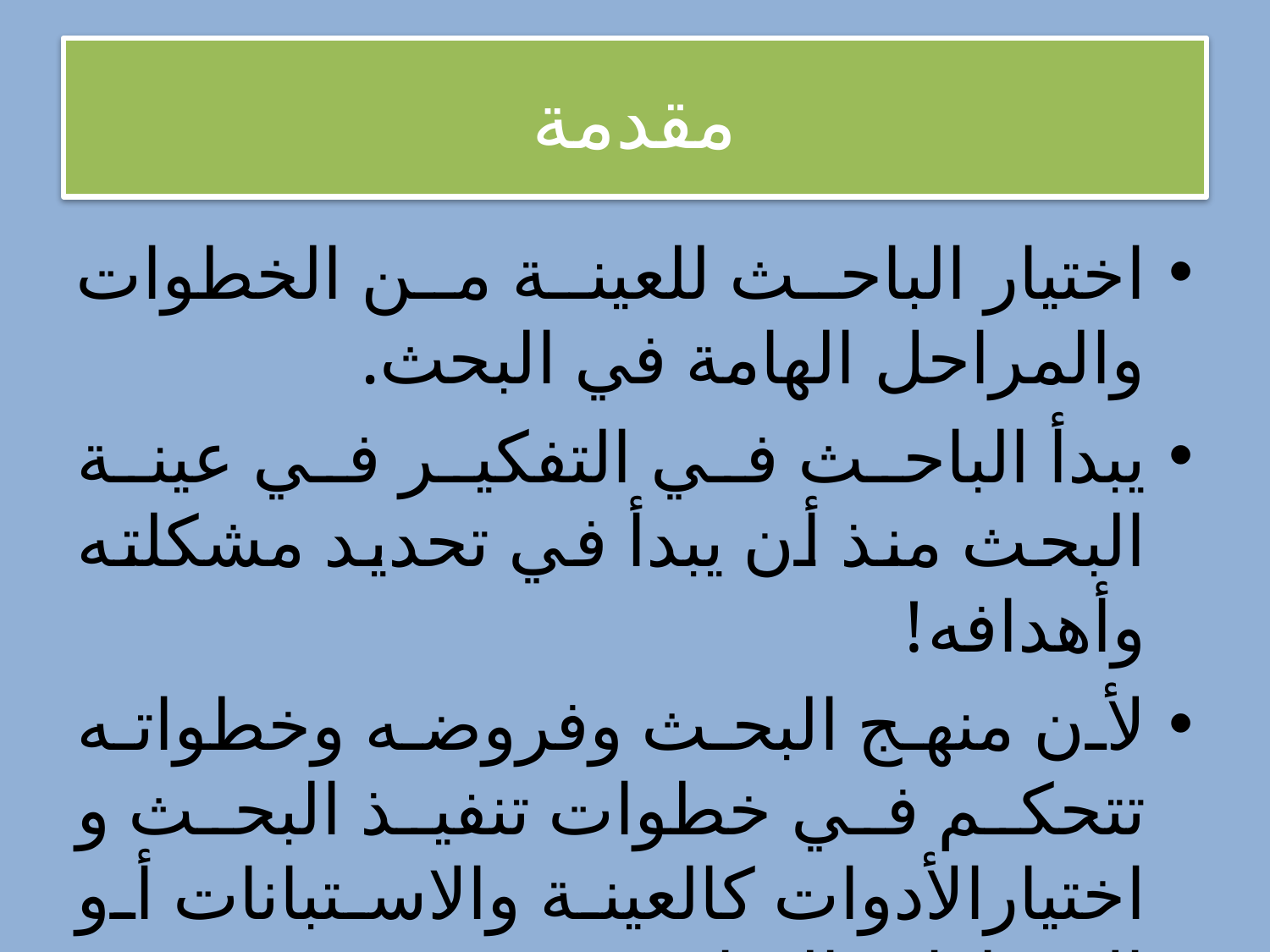

# مقدمة
اختيار الباحث للعينة من الخطوات والمراحل الهامة في البحث.
يبدأ الباحث في التفكير في عينة البحث منذ أن يبدأ في تحديد مشكلته وأهدافه!
لأن منهج البحث وفروضه وخطواته تتحكم في خطوات تنفيذ البحث و اختيارالأدوات كالعينة والاستبانات أو الاختبارات المناسبة